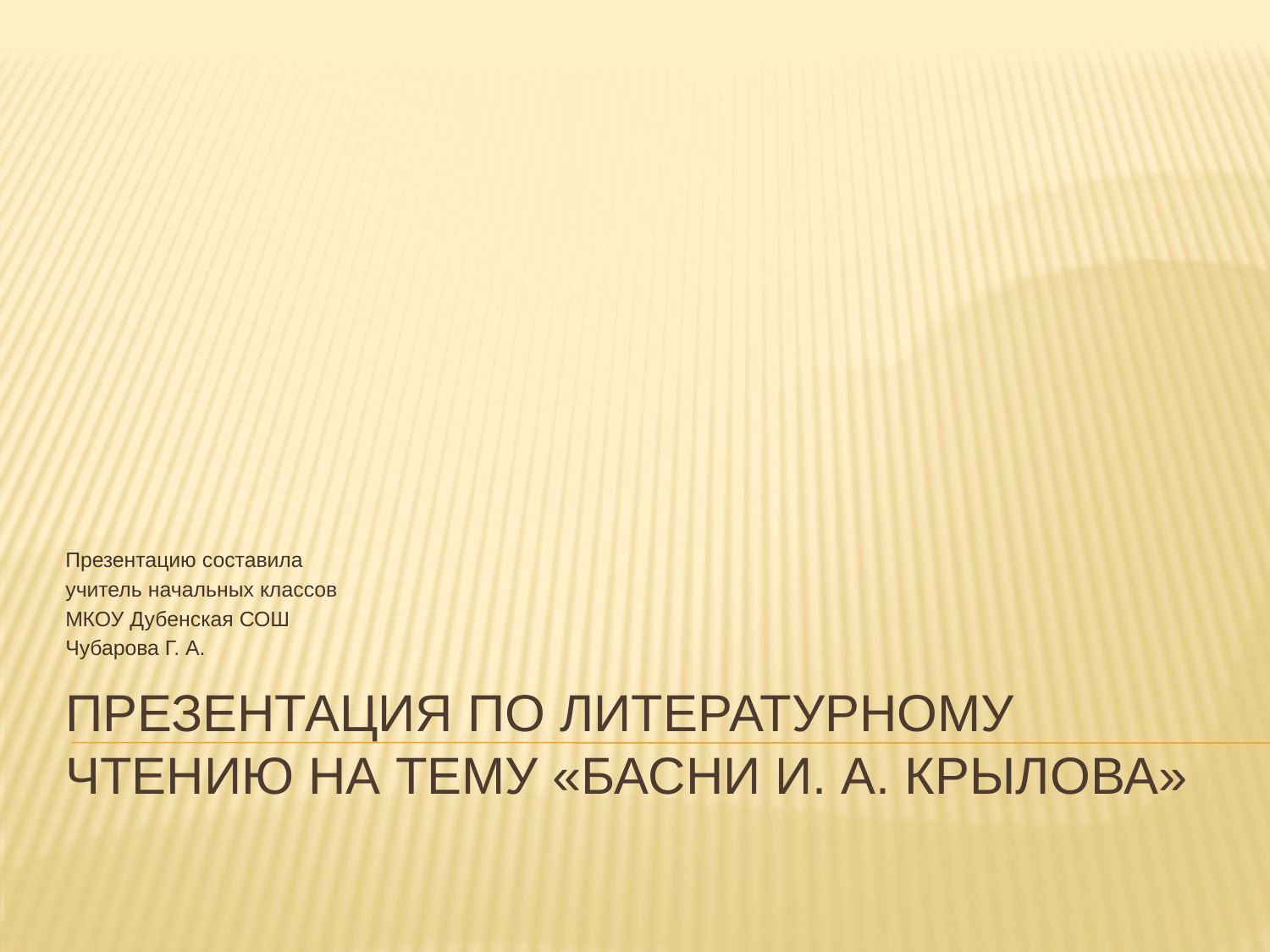

Презентацию составила
учитель начальных классов
МКОУ Дубенская СОШ
Чубарова Г. А.
# Презентация по литературному чтению на тему «Басни И. А. Крылова»